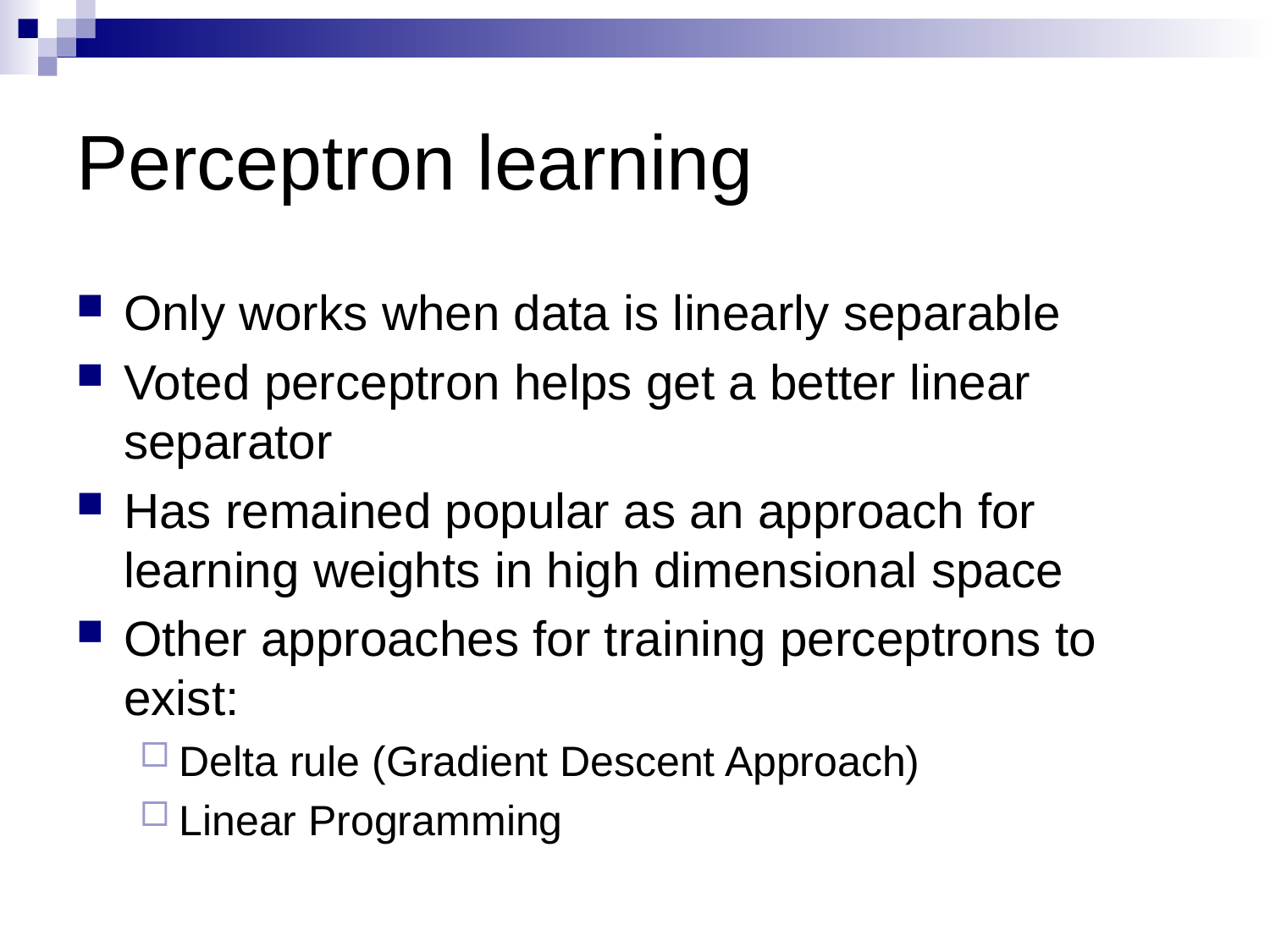

# Perceptron learning
Only works when data is linearly separable
Voted perceptron helps get a better linear separator
Has remained popular as an approach for learning weights in high dimensional space
Other approaches for training perceptrons to exist:
Delta rule (Gradient Descent Approach)
Linear Programming